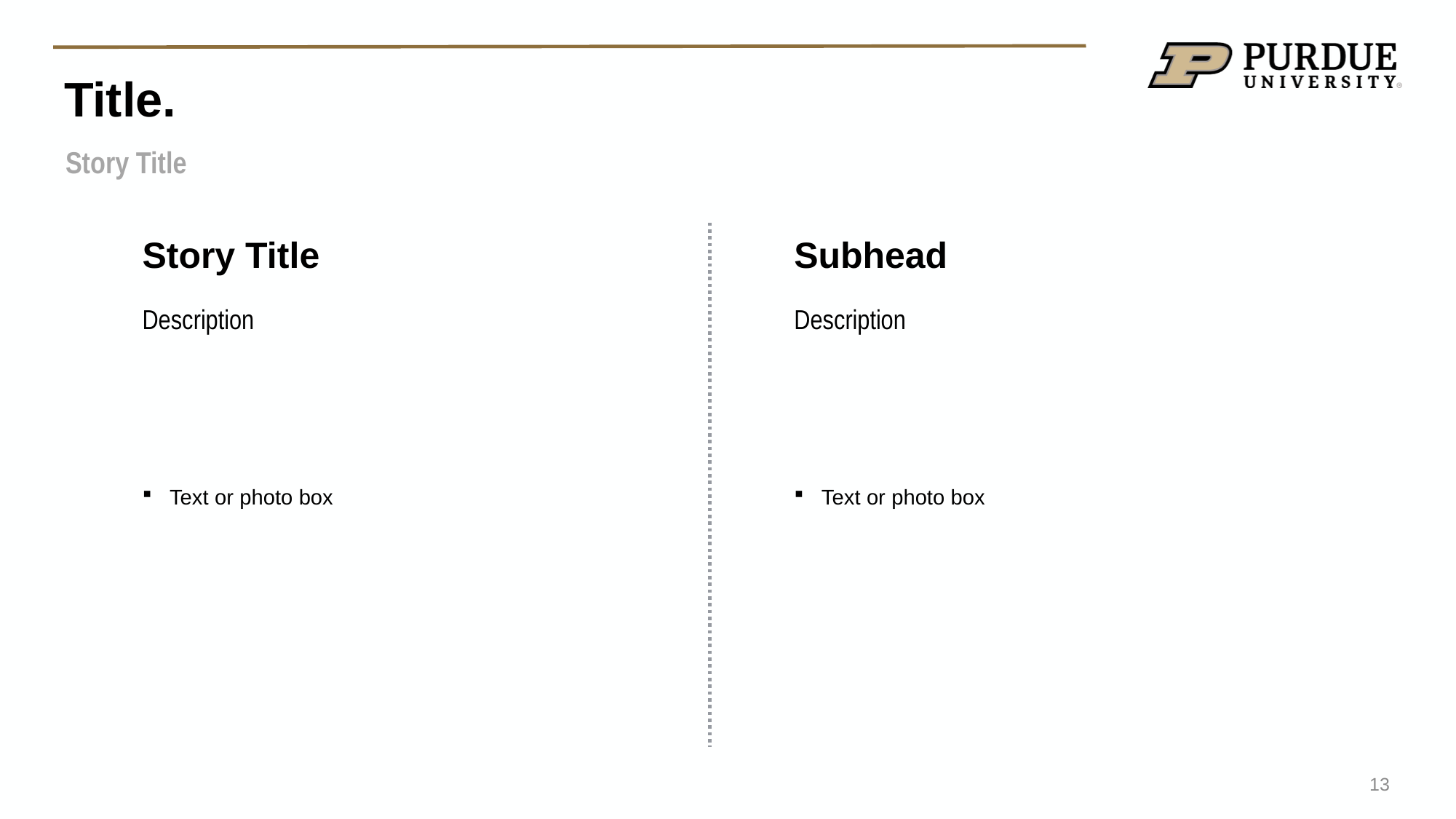

# Title.
Story Title
Story Title
Subhead
Description
Description
Text or photo box
Text or photo box
13